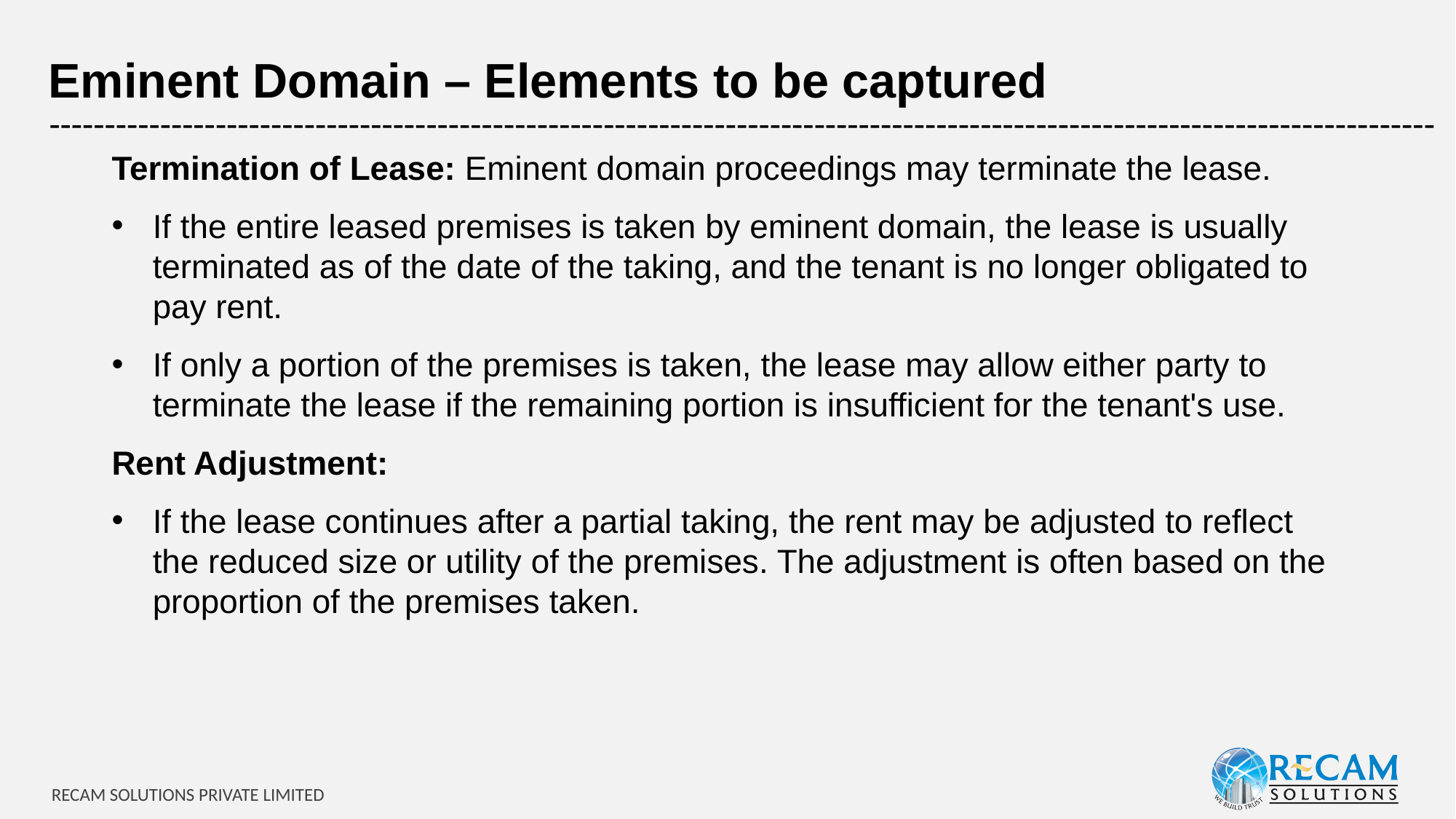

Eminent Domain – Elements to be captured
-----------------------------------------------------------------------------------------------------------------------------
Termination of Lease: Eminent domain proceedings may terminate the lease.
If the entire leased premises is taken by eminent domain, the lease is usually terminated as of the date of the taking, and the tenant is no longer obligated to pay rent.
If only a portion of the premises is taken, the lease may allow either party to terminate the lease if the remaining portion is insufficient for the tenant's use.
Rent Adjustment:
If the lease continues after a partial taking, the rent may be adjusted to reflect the reduced size or utility of the premises. The adjustment is often based on the proportion of the premises taken.
RECAM SOLUTIONS PRIVATE LIMITED